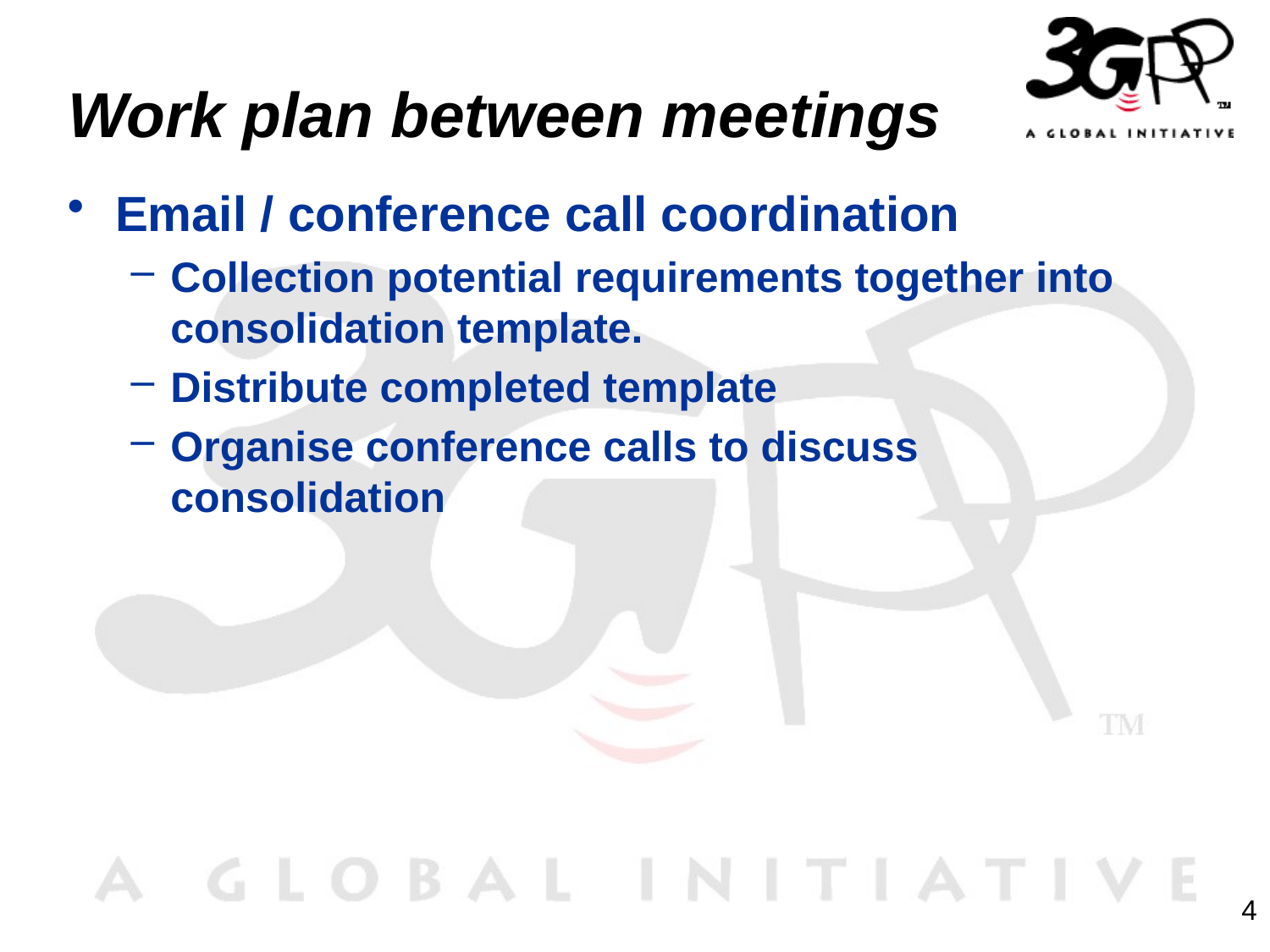

# Work plan between meetings
Email / conference call coordination
Collection potential requirements together into consolidation template.
Distribute completed template
Organise conference calls to discuss consolidation

4